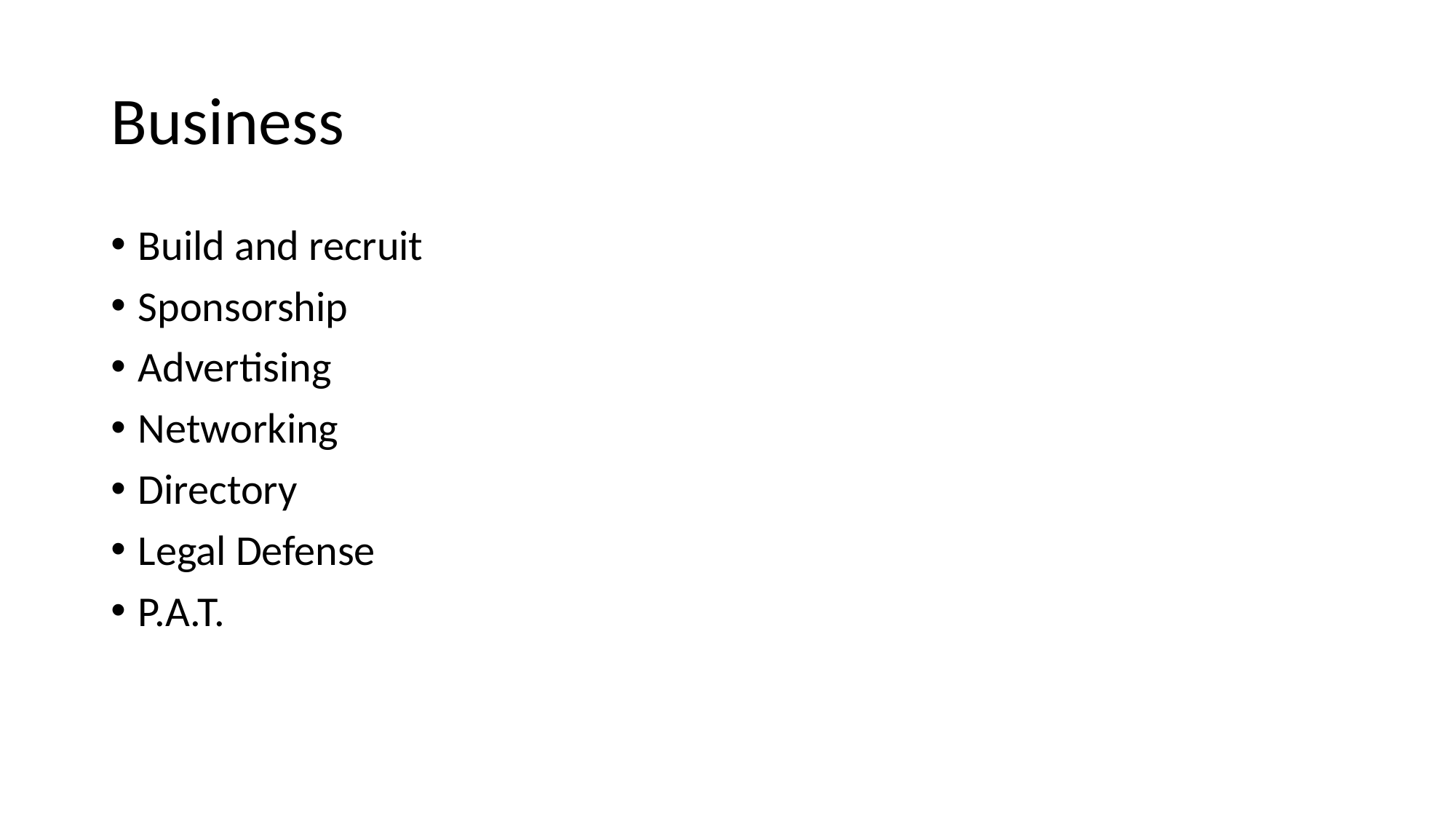

# Business
Build and recruit
Sponsorship
Advertising
Networking
Directory
Legal Defense
P.A.T.